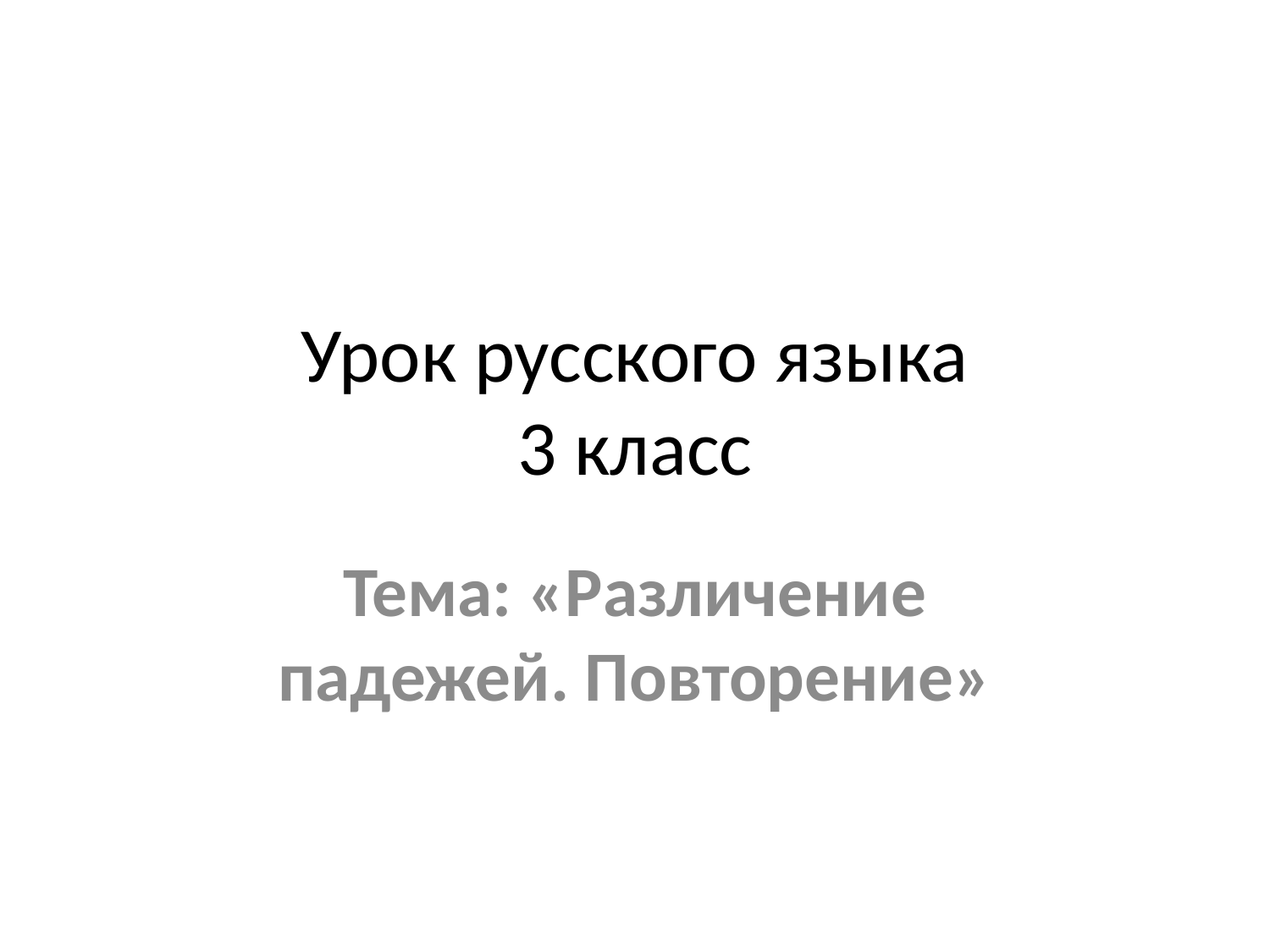

# Урок русского языка 3 класс
Тема: «Различение падежей. Повторение»